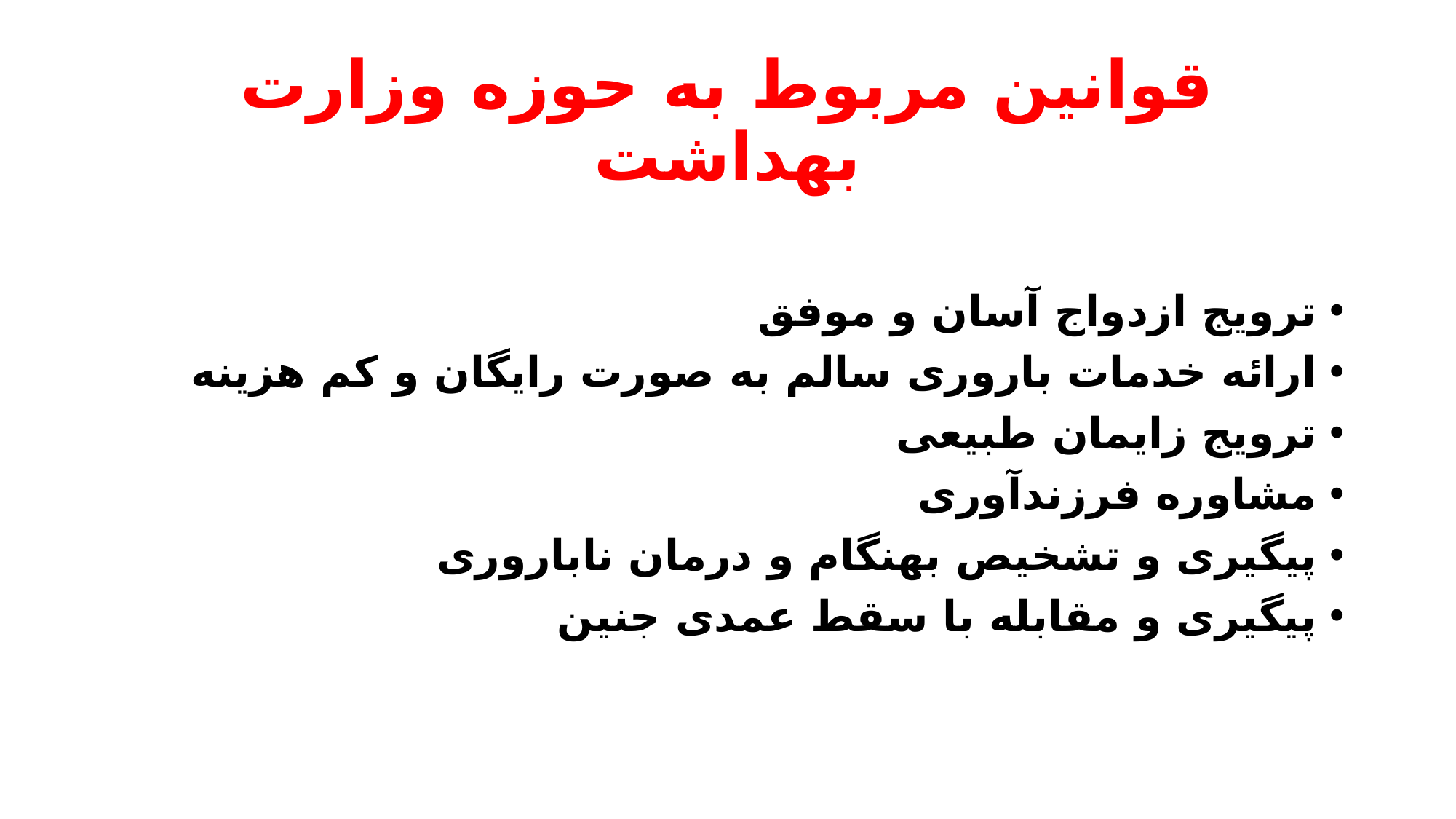

# قوانین مربوط به حوزه وزارت بهداشت

ترویج ازدواج آسان و موفق
ارائه خدمات باروری سالم به صورت رایگان و کم هزینه
ترویج زایمان طبیعی
مشاوره فرزندآوری
پیگیری و تشخیص بهنگام و درمان ناباروری
پیگیری و مقابله با سقط عمدی جنین